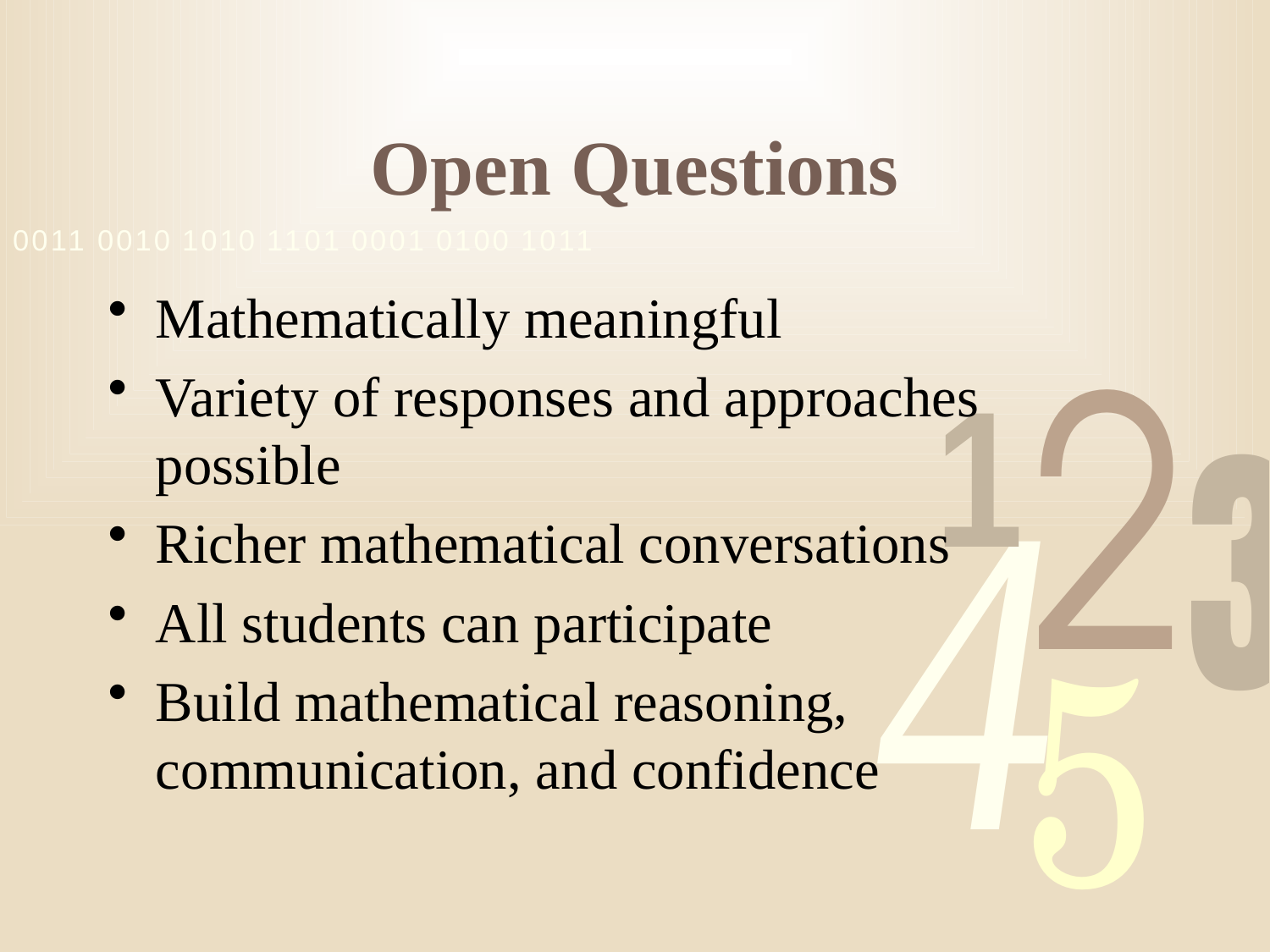

# Open Questions
Mathematically meaningful
Variety of responses and approaches possible
Richer mathematical conversations
All students can participate
Build mathematical reasoning, communication, and confidence